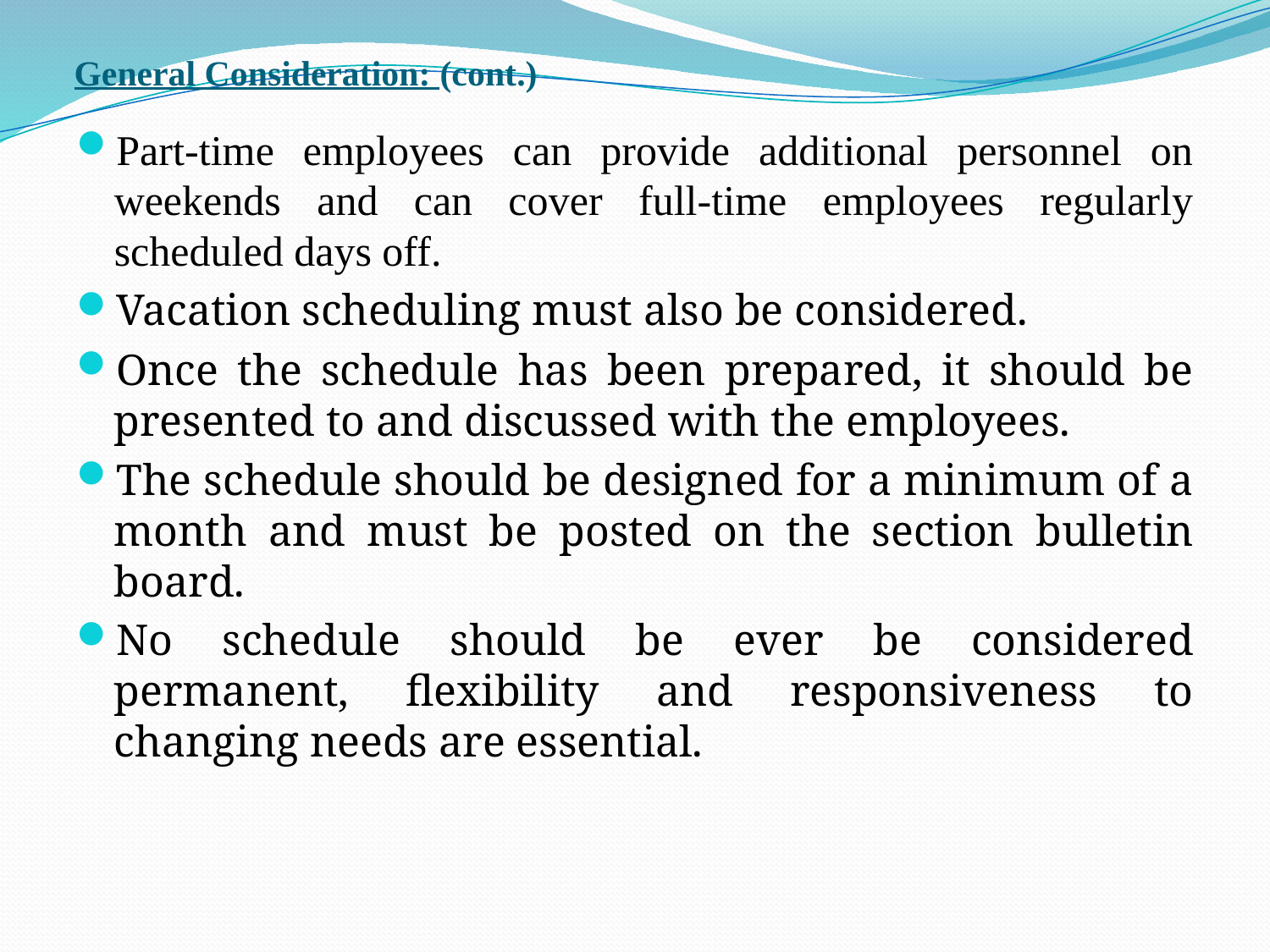

# General Consideration: (cont.)
Part-time employees can provide additional personnel on weekends and can cover full-time employees regularly scheduled days off.
Vacation scheduling must also be considered.
Once the schedule has been prepared, it should be presented to and discussed with the employees.
The schedule should be designed for a minimum of a month and must be posted on the section bulletin board.
No schedule should be ever be considered permanent, flexibility and responsiveness to changing needs are essential.